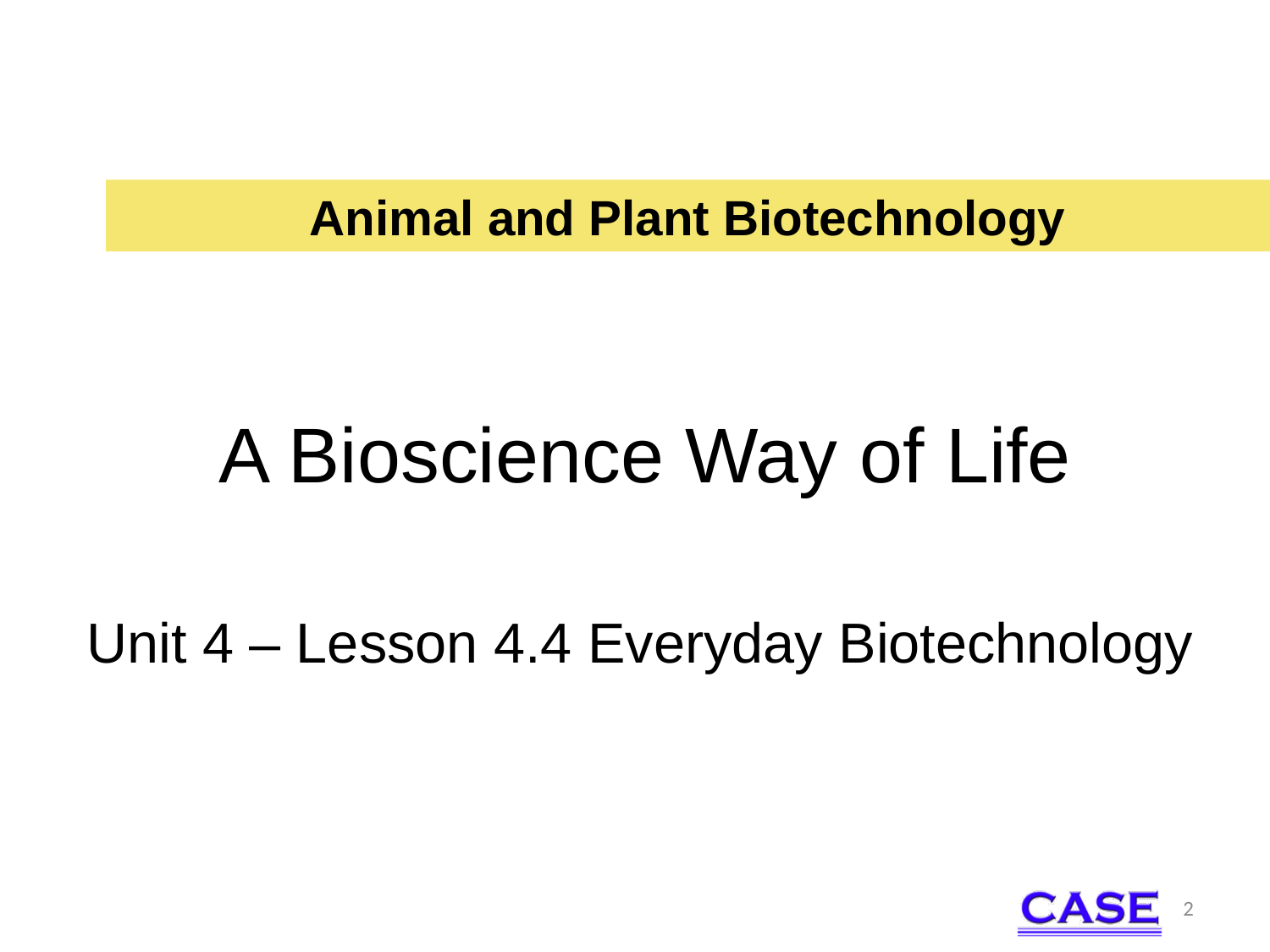

Animal and Plant Biotechnology
# A Bioscience Way of Life
Unit 4 – Lesson 4.4 Everyday Biotechnology
2